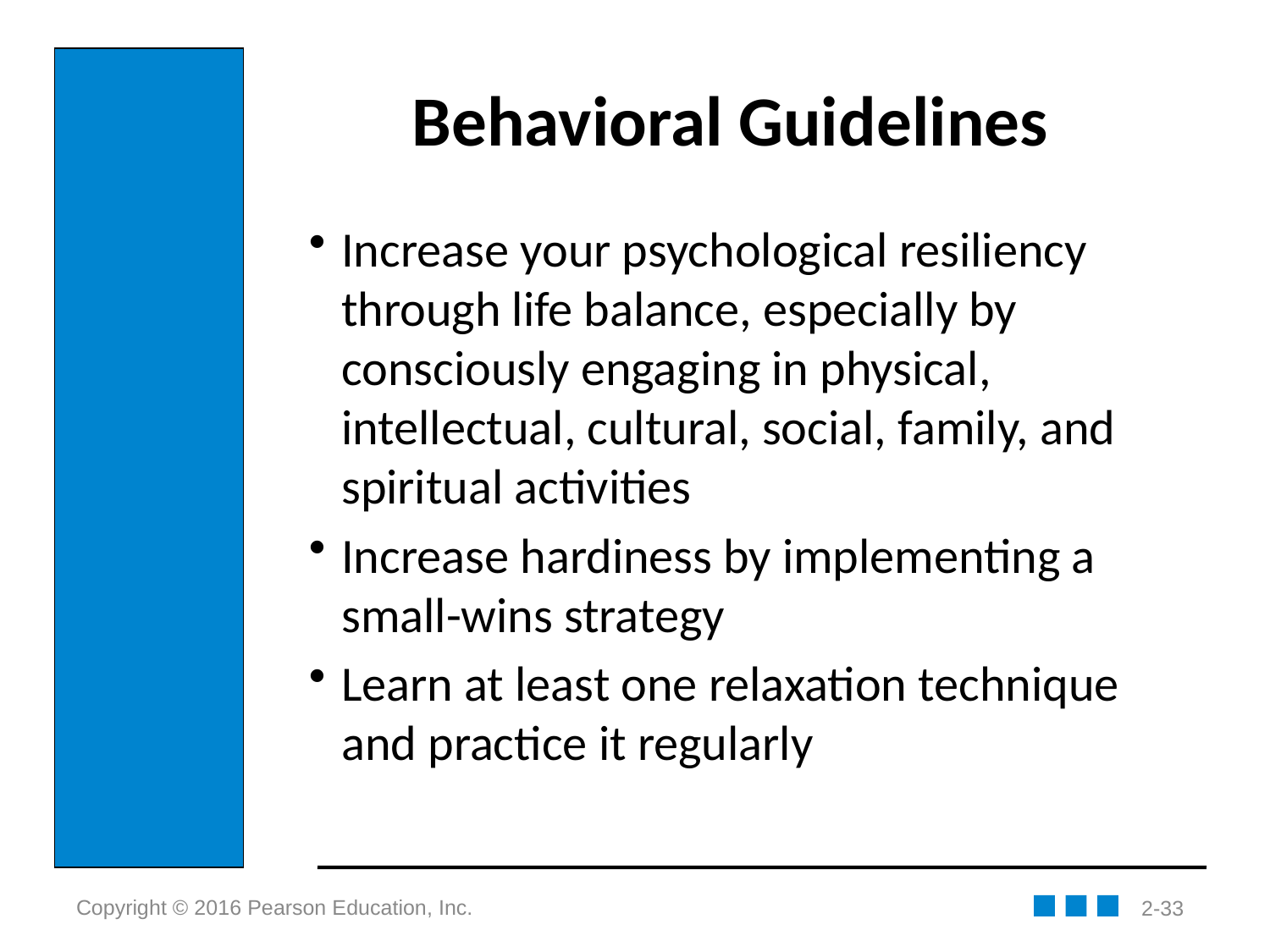

# Behavioral Guidelines

Increase your psychological resiliency through life balance, especially by consciously engaging in physical, intellectual, cultural, social, family, and spiritual activities
Increase hardiness by implementing a small-wins strategy
Learn at least one relaxation technique and practice it regularly

2-33
Copyright © 2016 Pearson Education, Inc.